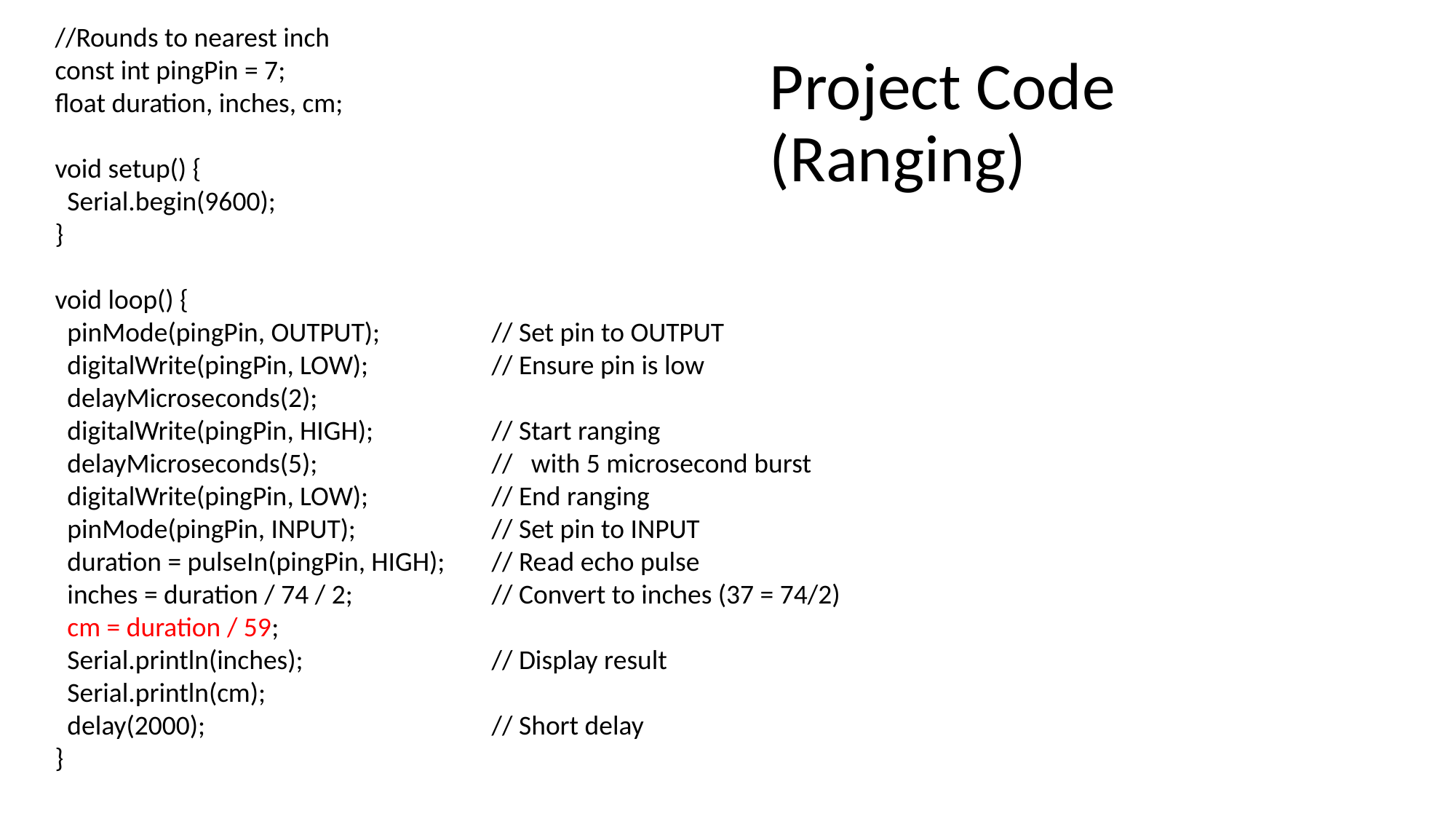

//Rounds to nearest inch
const int pingPin = 7;
float duration, inches, cm;

void setup() {
  Serial.begin(9600);
}

void loop() {
  pinMode(pingPin, OUTPUT);            	// Set pin to OUTPUT
  digitalWrite(pingPin, LOW);         	// Ensure pin is low
  delayMicroseconds(2);
  digitalWrite(pingPin, HIGH);        	// Start ranging
  delayMicroseconds(5);               	//   with 5 microsecond burst
  digitalWrite(pingPin, LOW);         	// End ranging
  pinMode(pingPin, INPUT);            	// Set pin to INPUT
  duration = pulseIn(pingPin, HIGH);  	// Read echo pulse
  inches = duration / 74 / 2;         	// Convert to inches (37 = 74/2)
  cm = duration / 59;
  Serial.println(inches);             	// Display result
  Serial.println(cm);
  delay(2000);                 		// Short delay
}
# Project Code (Ranging)